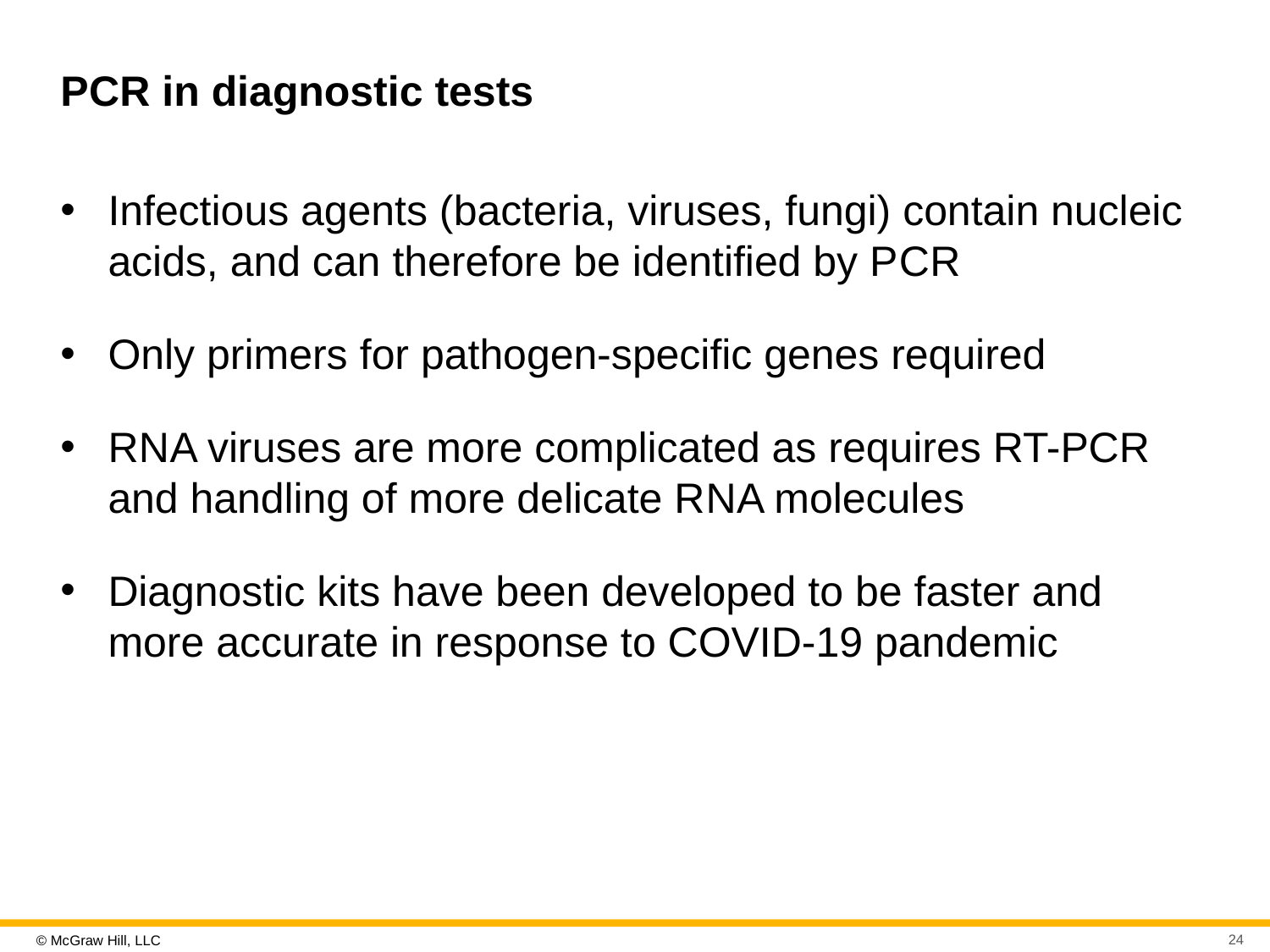

# P C R in diagnostic tests
Infectious agents (bacteria, viruses, fungi) contain nucleic acids, and can therefore be identified by P C R
Only primers for pathogen-specific genes required
R N A viruses are more complicated as requires RT-PCR and handling of more delicate R N A molecules
Diagnostic kits have been developed to be faster and more accurate in response to COVID-19 pandemic
24